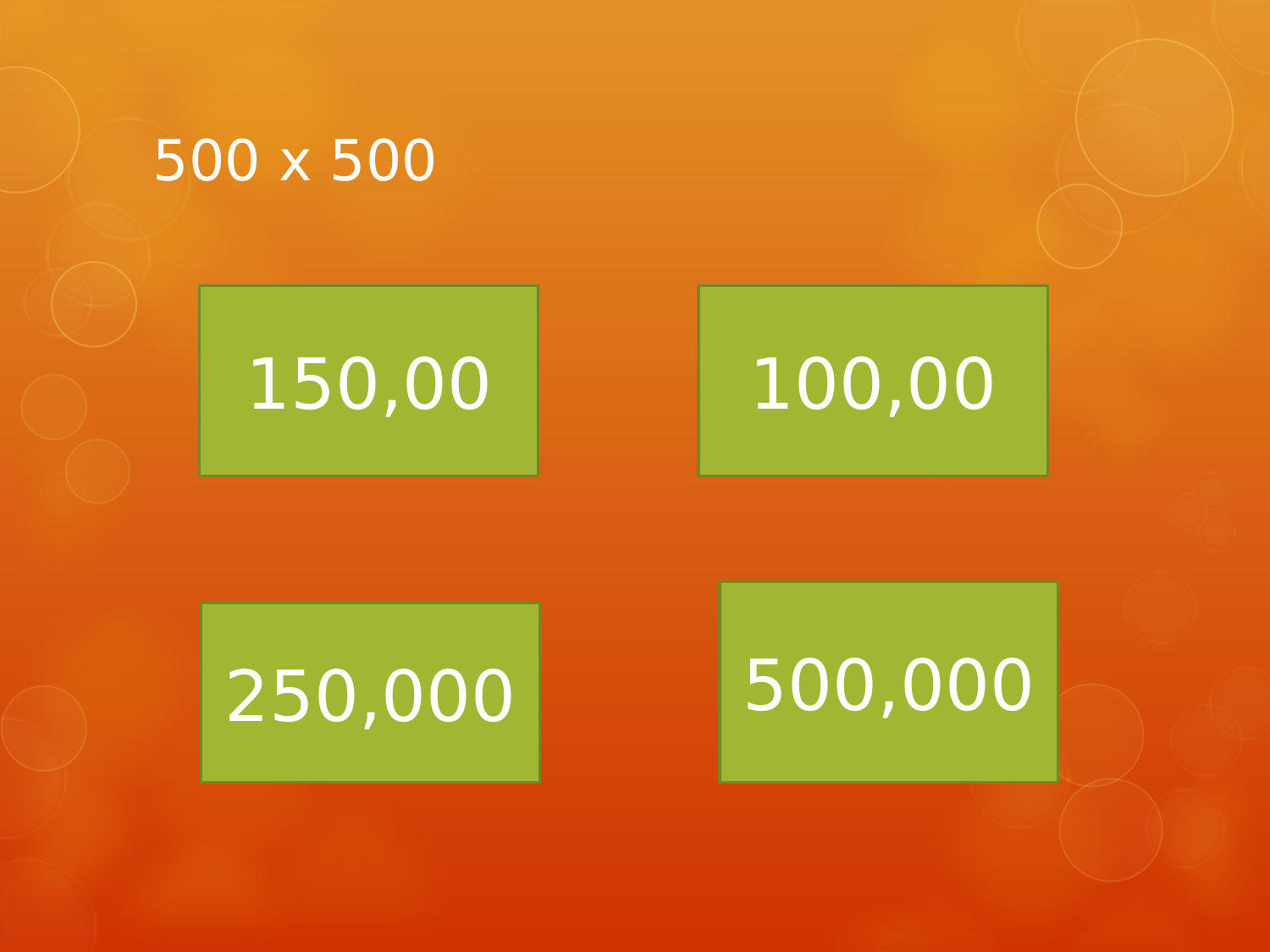

# 500 x 500

150,00
100,00
500,000
250,000